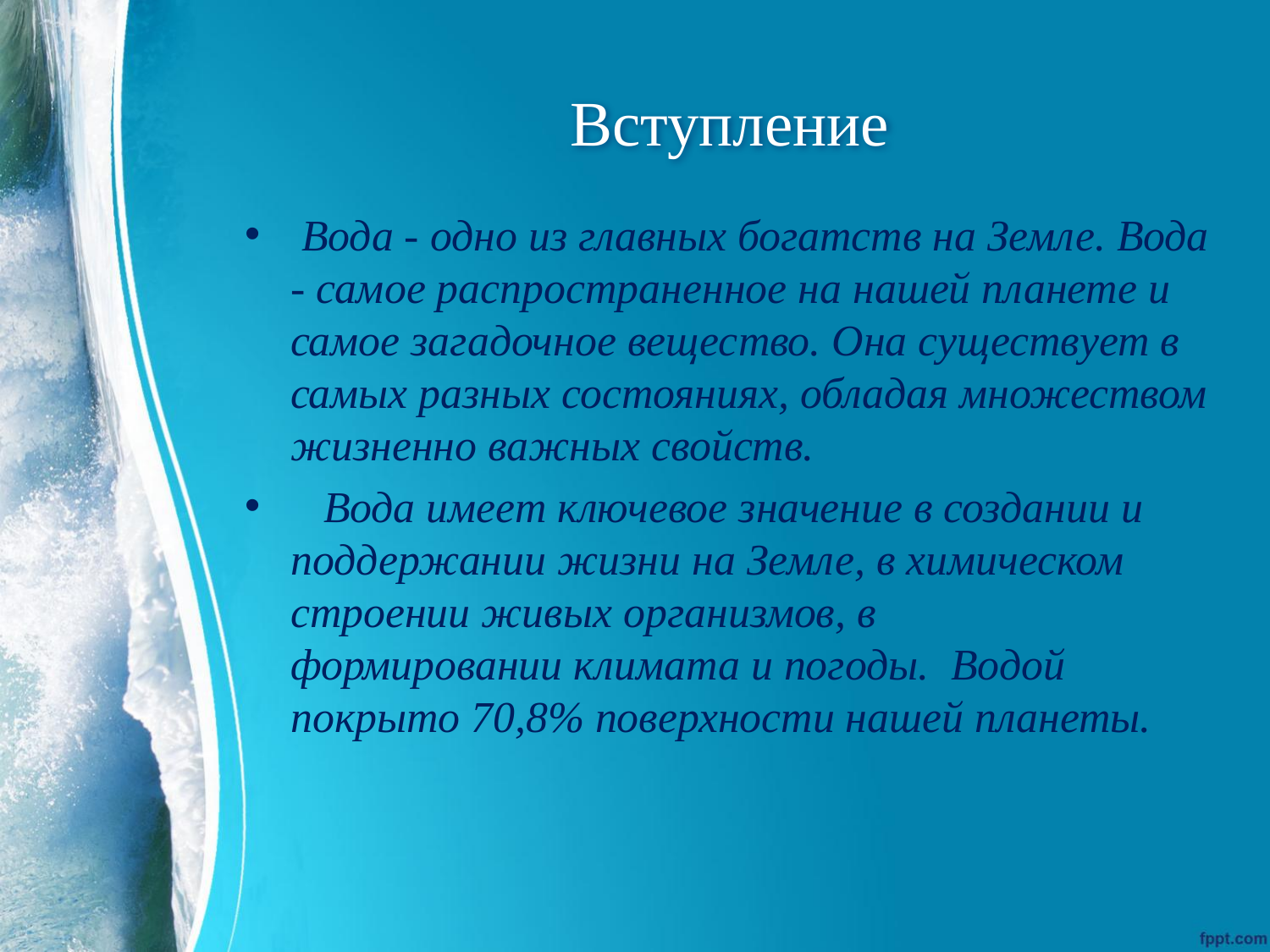

# Вступление
 Вода - одно из главных богатств на Земле. Вода - самое распространенное на нашей планете и самое загадочное вещество. Она существует в самых разных состояниях, обладая множеством жизненно важных свойств.
   Вода имеет ключевое значение в создании и поддержании жизни на Земле, в химическом строении живых организмов, в формировании климата и погоды.  Водой покрыто 70,8% поверхности нашей планеты.